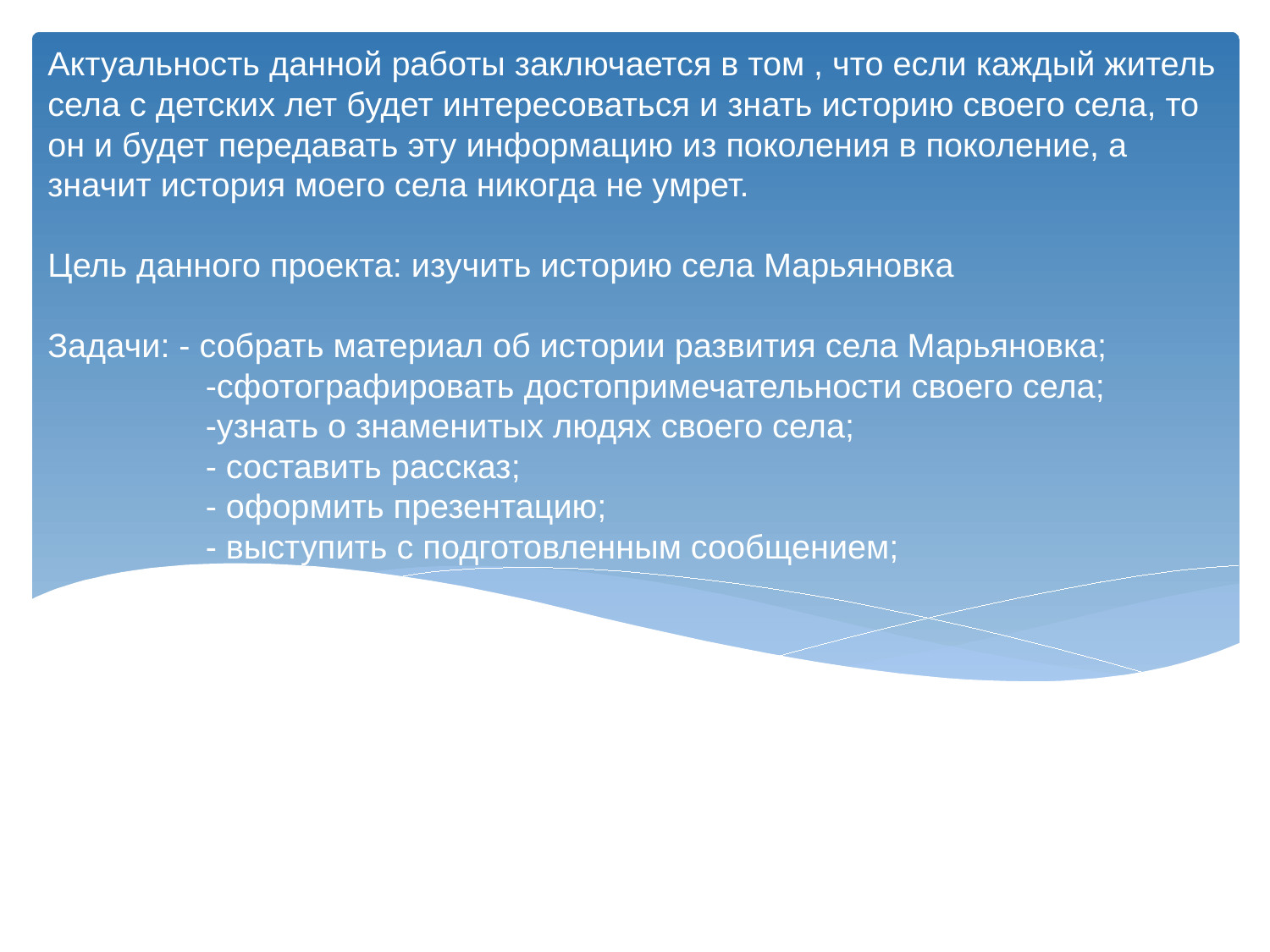

# Актуальность данной работы заключается в том , что если каждый житель села с детских лет будет интересоваться и знать историю своего села, то он и будет передавать эту информацию из поколения в поколение, а значит история моего села никогда не умрет. Цель данного проекта: изучить историю села Марьяновка Задачи: - собрать материал об истории развития села Марьяновка; -сфотографировать достопримечательности своего села; -узнать о знаменитых людях своего села; - составить рассказ; - оформить презентацию; - выступить с подготовленным сообщением;